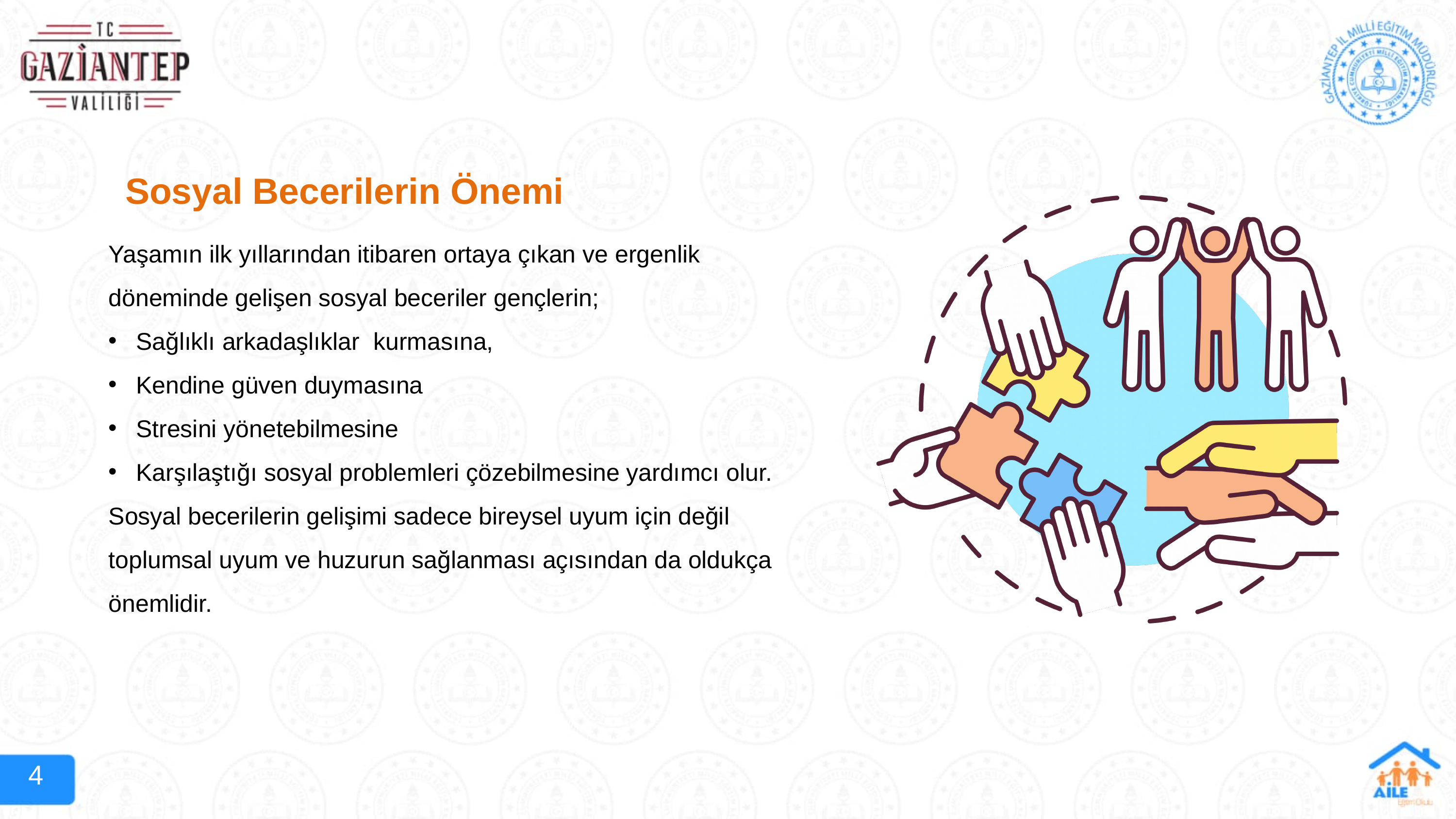

Sosyal Becerilerin Önemi

Yaşamın ilk yıllarından itibaren ortaya çıkan ve ergenlik döneminde gelişen sosyal beceriler gençlerin;
Sağlıklı arkadaşlıklar  kurmasına,
Kendine güven duymasına
Stresini yönetebilmesine
Karşılaştığı sosyal problemleri çözebilmesine yardımcı olur.
Sosyal becerilerin gelişimi sadece bireysel uyum için değil toplumsal uyum ve huzurun sağlanması açısından da oldukça önemlidir.
4